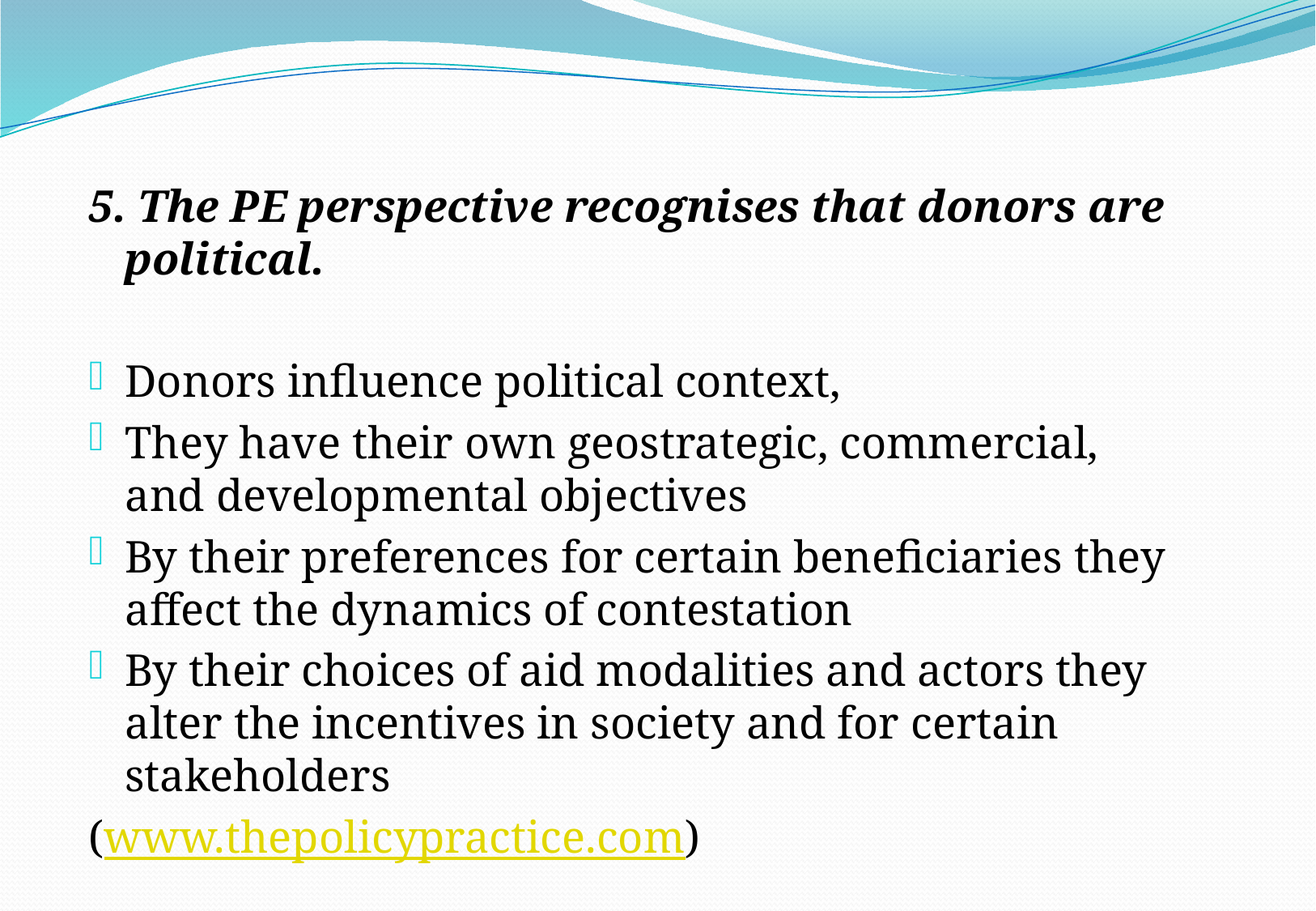

5. The PE perspective recognises that donors are political.

Donors influence political context,
They have their own geostrategic, commercial, and developmental objectives
By their preferences for certain beneficiaries they affect the dynamics of contestation
By their choices of aid modalities and actors they alter the incentives in society and for certain stakeholders
(www.thepolicypractice.com)